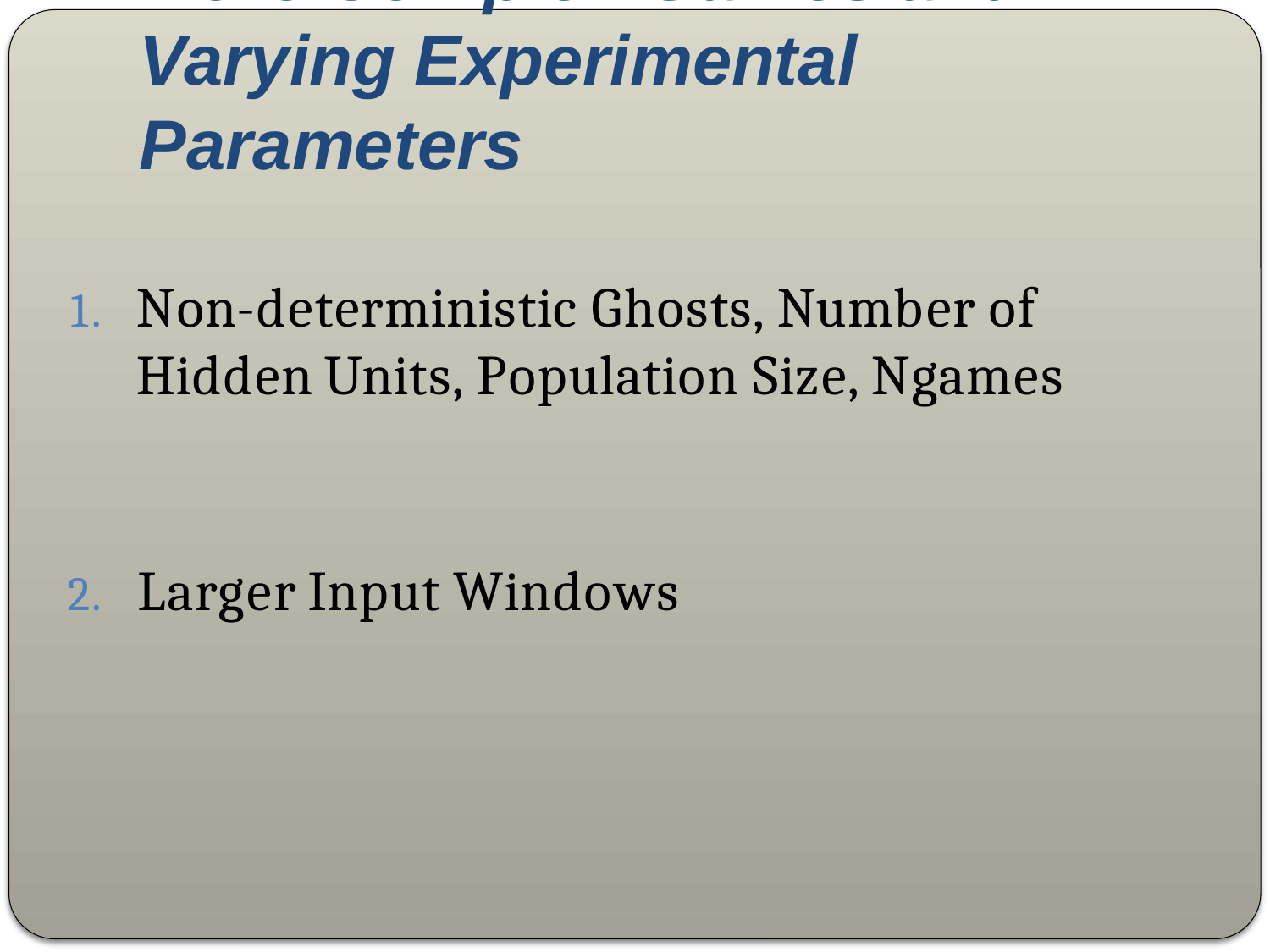

# More Complex Games and Varying Experimental Parameters
Non-deterministic Ghosts, Number of Hidden Units, Population Size, Ngames

Larger Input Windows